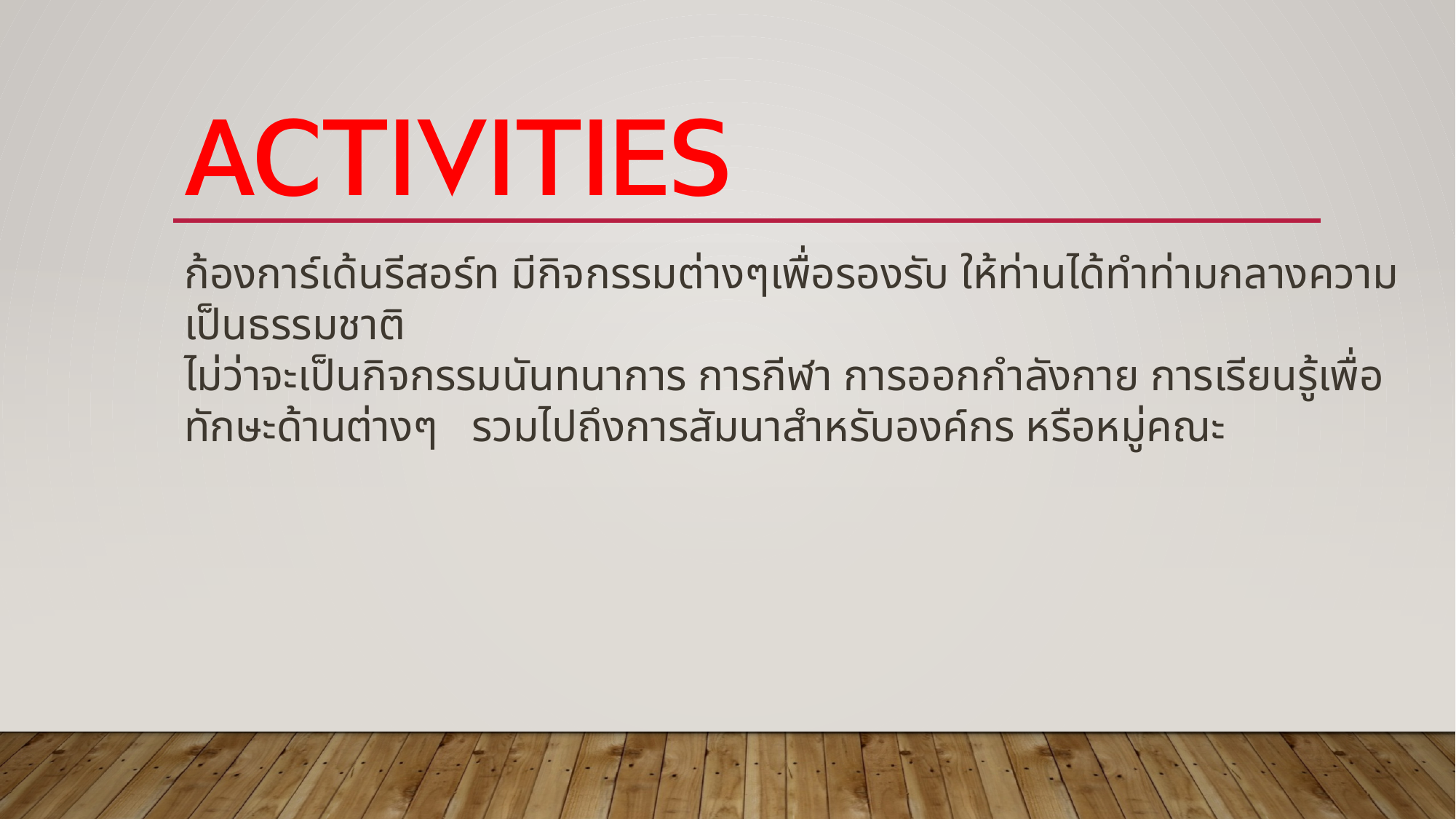

# activities
ก้องการ์เด้นรีสอร์ท มีกิจกรรมต่างๆเพื่อรองรับ ให้ท่านได้ทำท่ามกลางความเป็นธรรมชาติ
ไม่ว่าจะเป็นกิจกรรมนันทนาการ การกีฬา การออกกำลังกาย การเรียนรู้เพื่อทักษะด้านต่างๆ   รวมไปถึงการสัมนาสำหรับองค์กร หรือหมู่คณะ